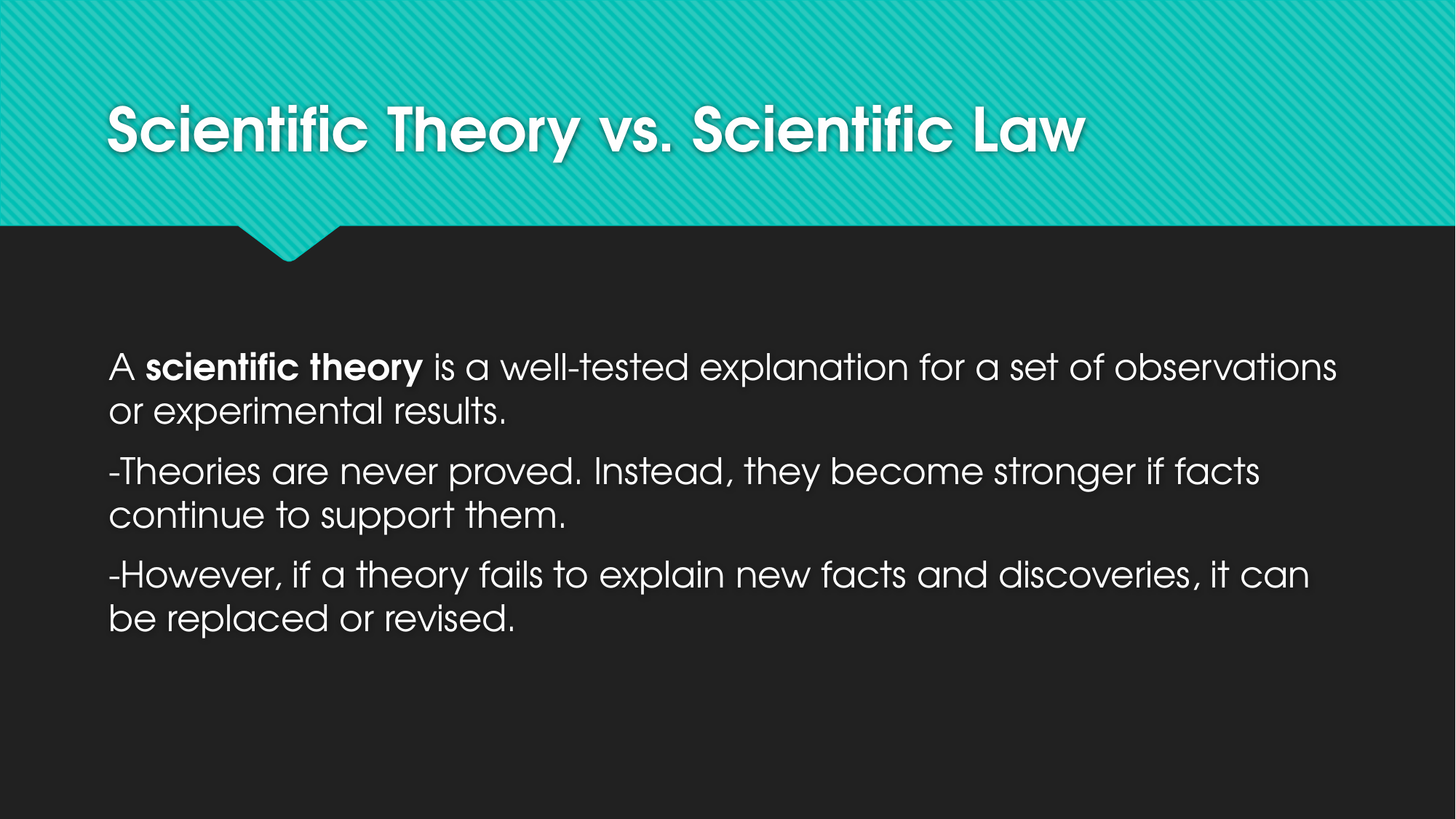

# Scientific Theory vs. Scientific Law

A scientific theory is a well-tested explanation for a set of observations or experimental results.
-Theories are never proved. Instead, they become stronger if facts continue to support them.
-However, if a theory fails to explain new facts and discoveries, it can be replaced or revised.